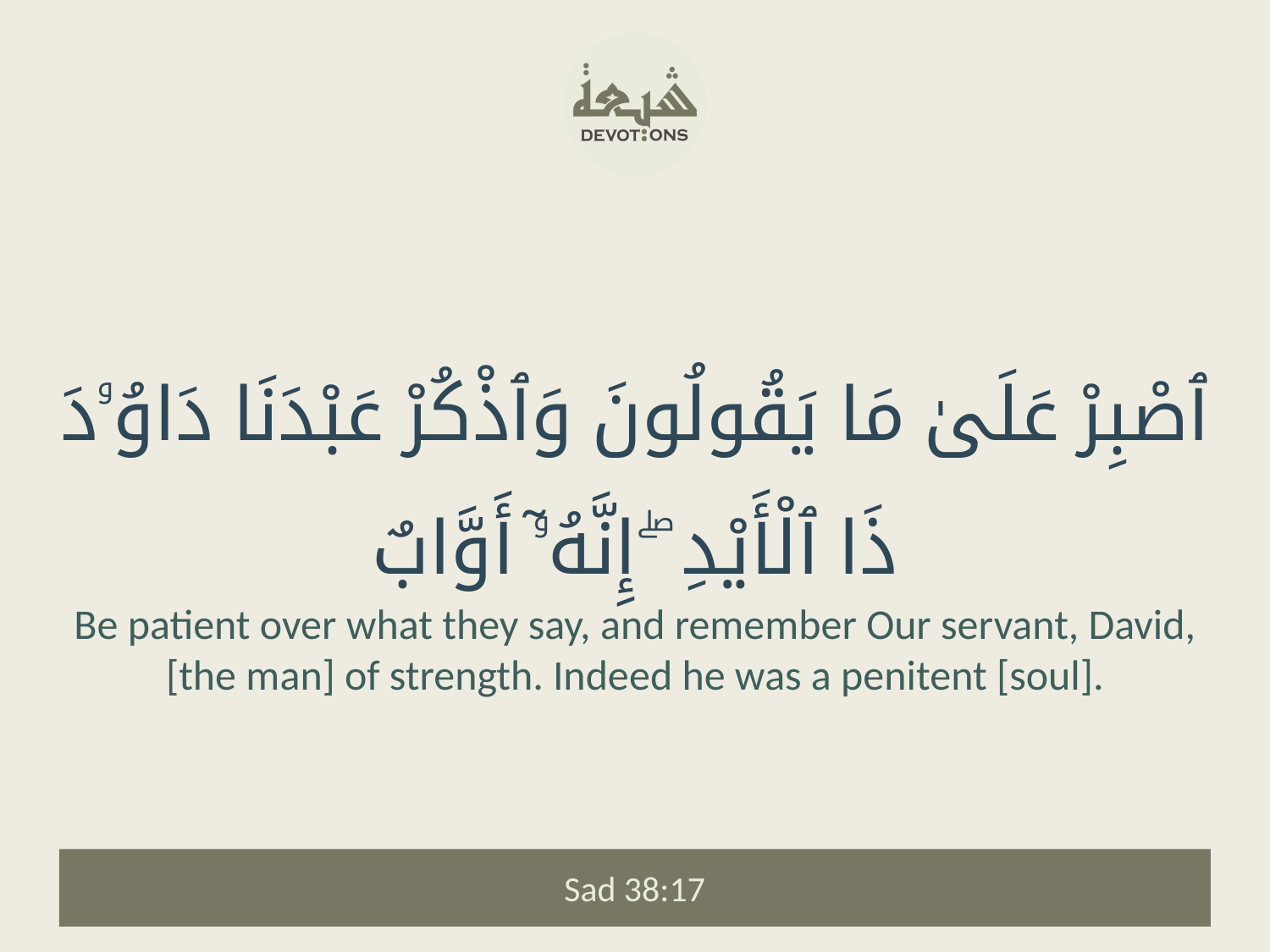

ٱصْبِرْ عَلَىٰ مَا يَقُولُونَ وَٱذْكُرْ عَبْدَنَا دَاوُۥدَ ذَا ٱلْأَيْدِ ۖ إِنَّهُۥٓ أَوَّابٌ
Be patient over what they say, and remember Our servant, David, [the man] of strength. Indeed he was a penitent [soul].
Sad 38:17